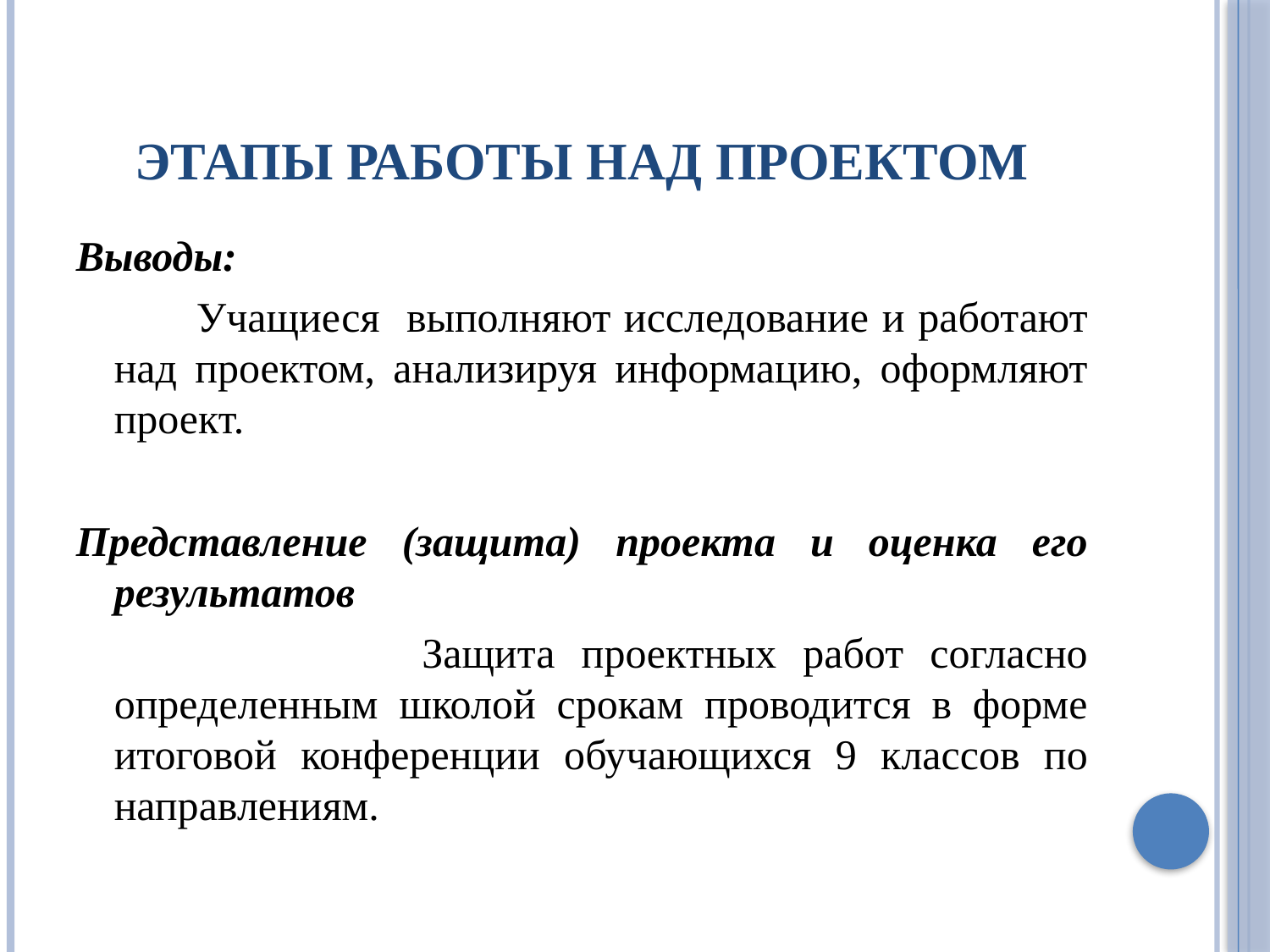

# этапы работы над проектом
Выводы:
         Учащиеся  выполняют исследование и работают над проектом, анализируя информацию, оформляют проект.

Представление (защита) проекта и оценка его результатов
             Защита проектных работ согласно определенным школой срокам проводится в форме итоговой конференции обучающихся 9 классов по направлениям.